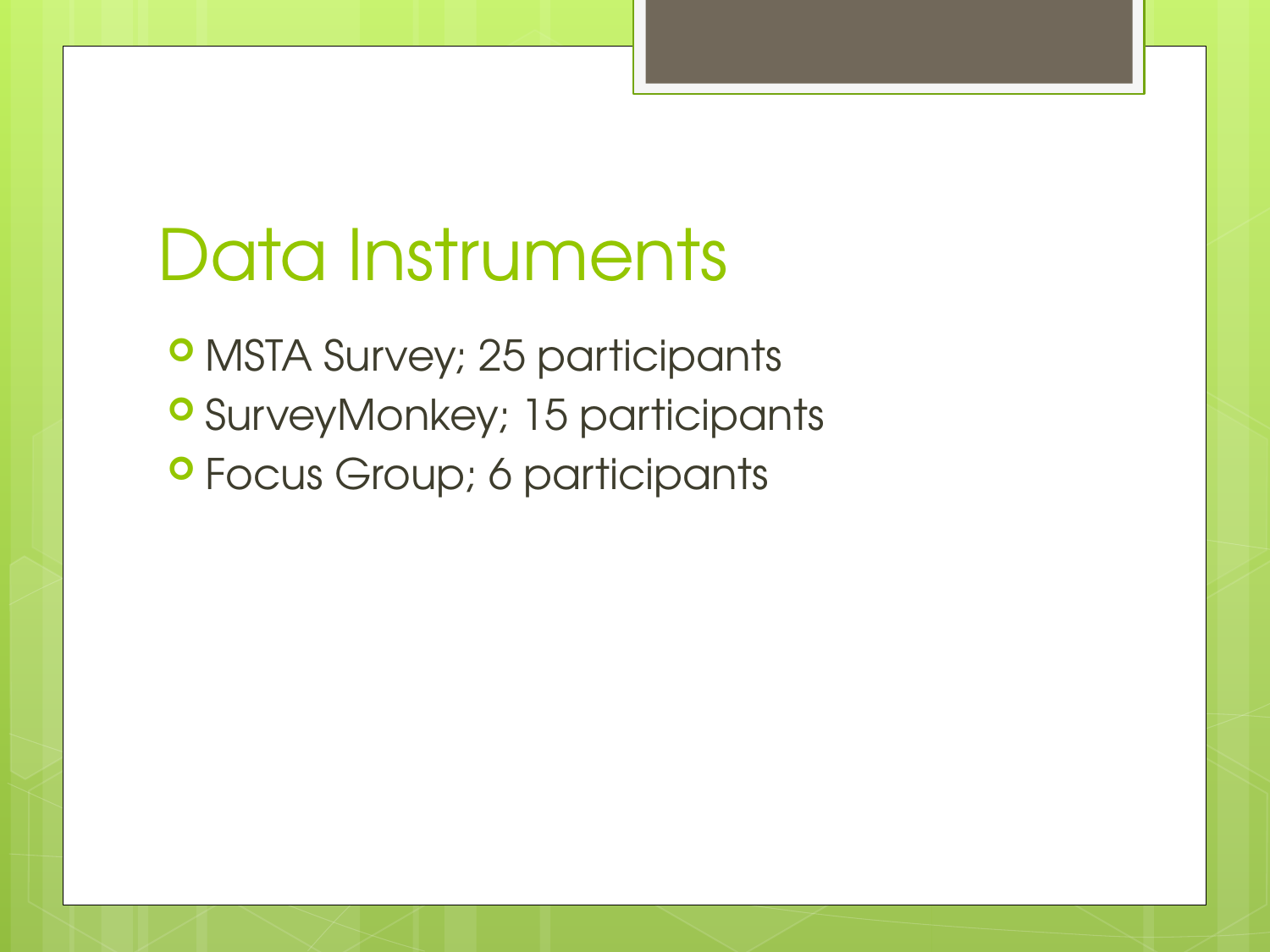

# Data Instruments
MSTA Survey; 25 participants
SurveyMonkey; 15 participants
Focus Group; 6 participants